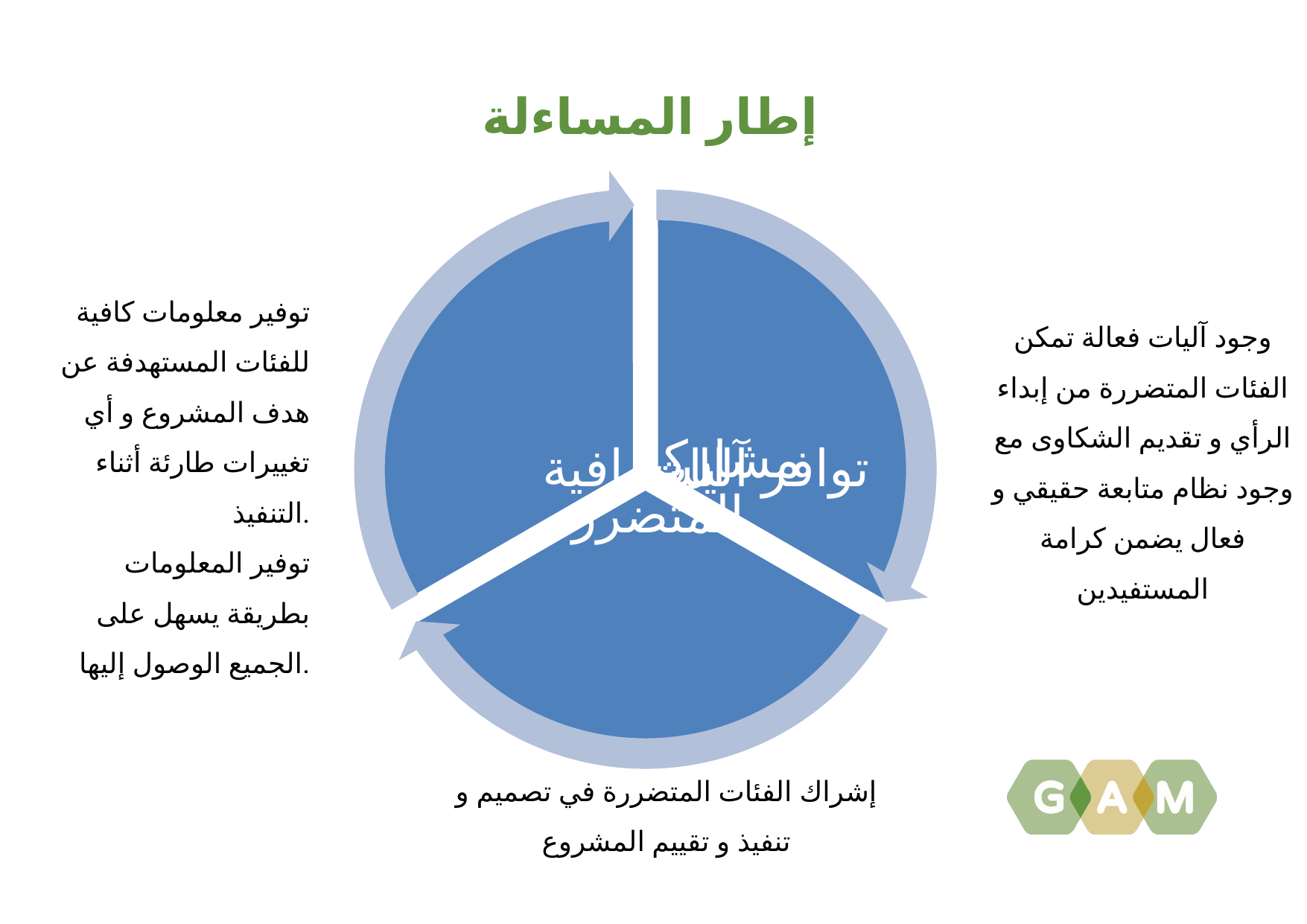

إطار المساءلة
توافر آليات الشكاوى
مشاركة الفئات المتضررة
الشفافية
توفير معلومات كافية للفئات المستهدفة عن هدف المشروع و أي تغييرات طارئة أثناء التنفيذ.
توفير المعلومات بطريقة يسهل على الجميع الوصول إليها.
وجود آليات فعالة تمكن الفئات المتضررة من إبداء الرأي و تقديم الشكاوى مع وجود نظام متابعة حقيقي و فعال يضمن كرامة المستفيدين
إشراك الفئات المتضررة في تصميم و تنفيذ و تقييم المشروع